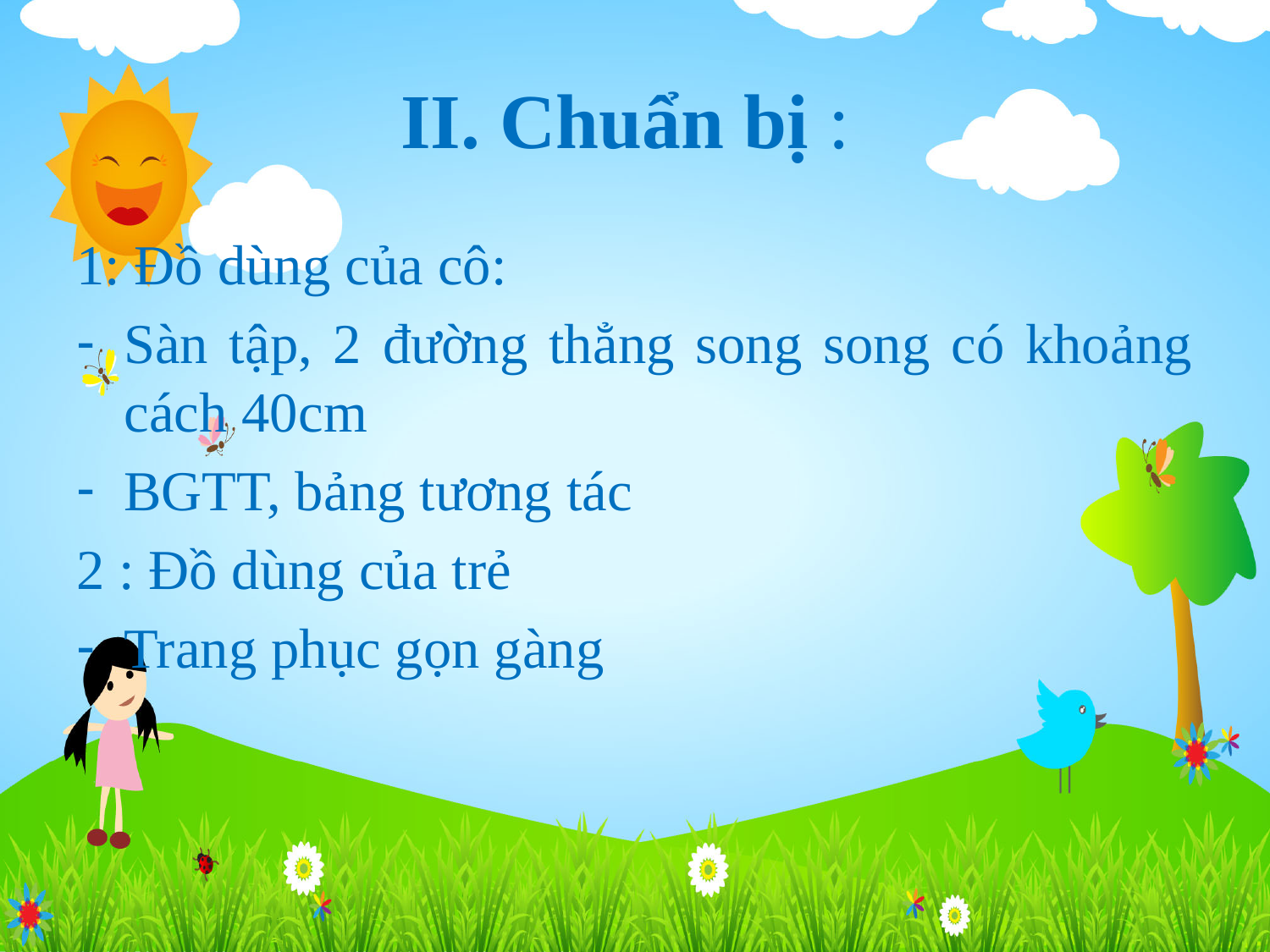

# II. Chuẩn bị :
1: Đồ dùng của cô:
Sàn tập, 2 đường thẳng song song có khoảng cách 40cm
BGTT, bảng tương tác
2 : Đồ dùng của trẻ
Trang phục gọn gàng